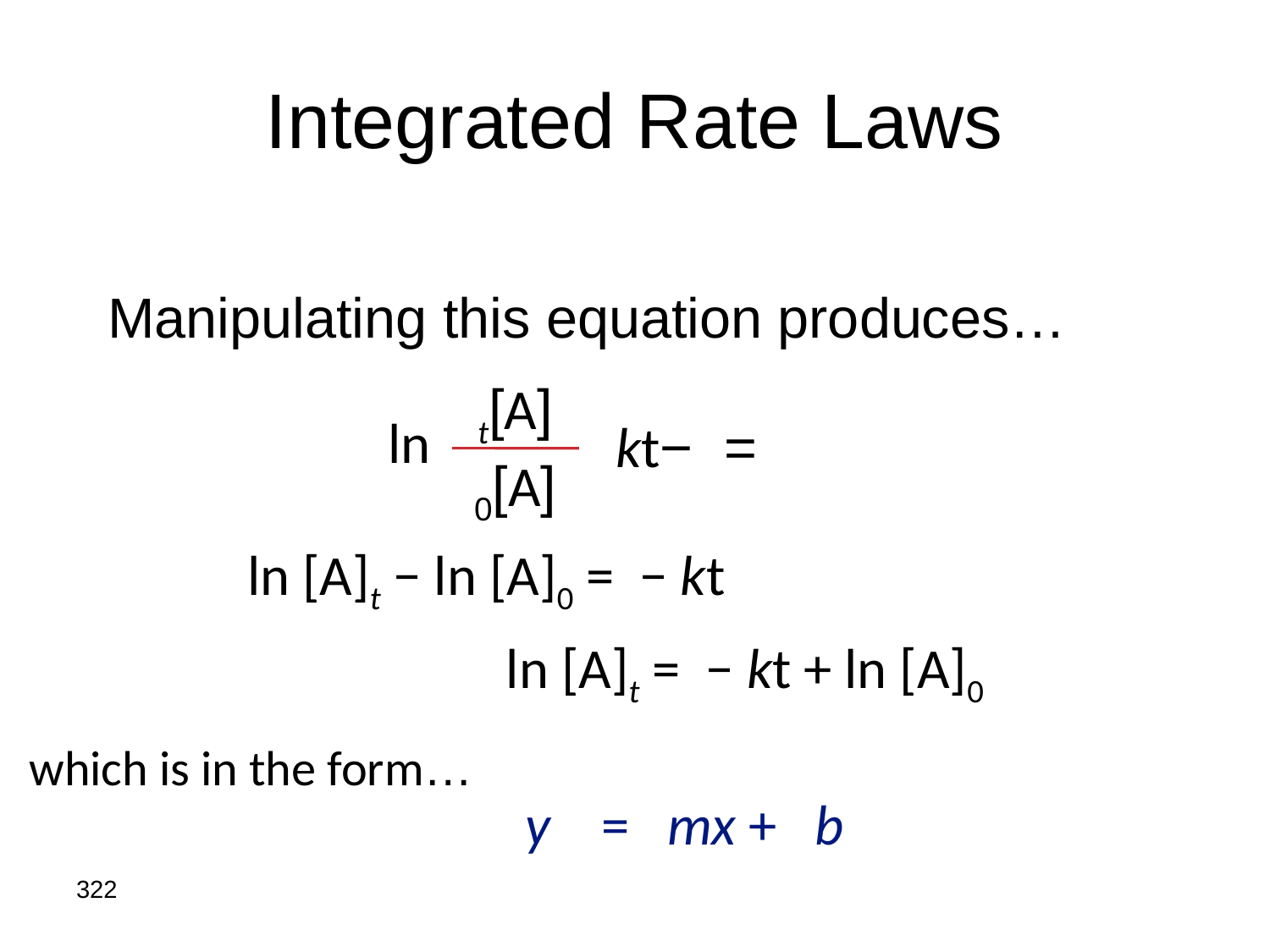

# Integrated Rate Laws
Manipulating this equation produces…
[A]t
[A]0

ln
=  −kt
ln [A]t − ln [A]0 =  − kt
ln [A]t =  − kt + ln [A]0
…which is in the form
y    =   mx +   b
322